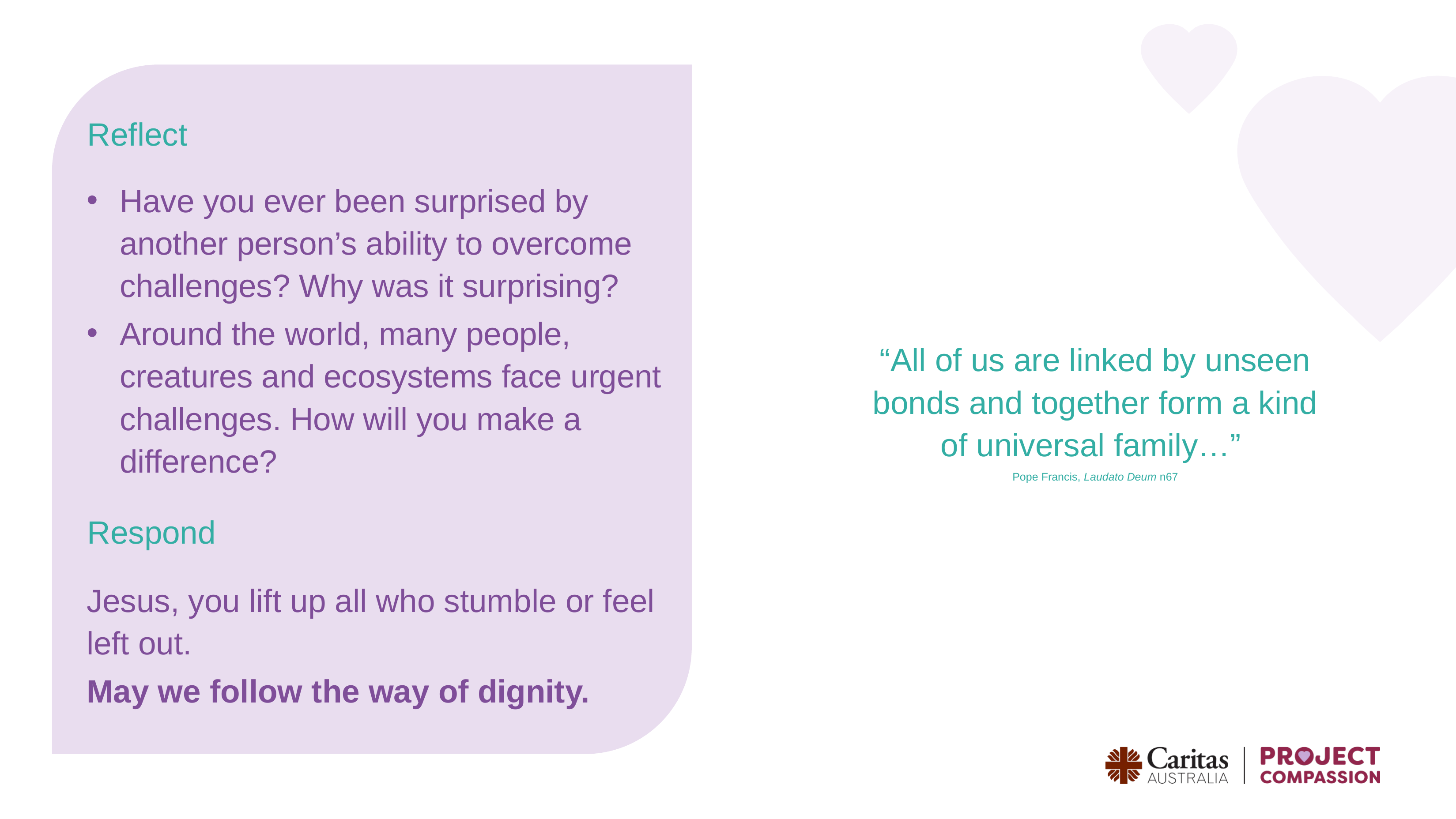

Reflect
Have you ever been surprised by another person’s ability to overcome challenges? Why was it surprising?
Around the world, many people, creatures and ecosystems face urgent challenges. How will you make a difference?
“All of us are linked by unseen bonds and together form a kind of universal family…”
Pope Francis, Laudato Deum n67
Respond
Jesus, you lift up all who stumble or feel left out.
May we follow the way of dignity.